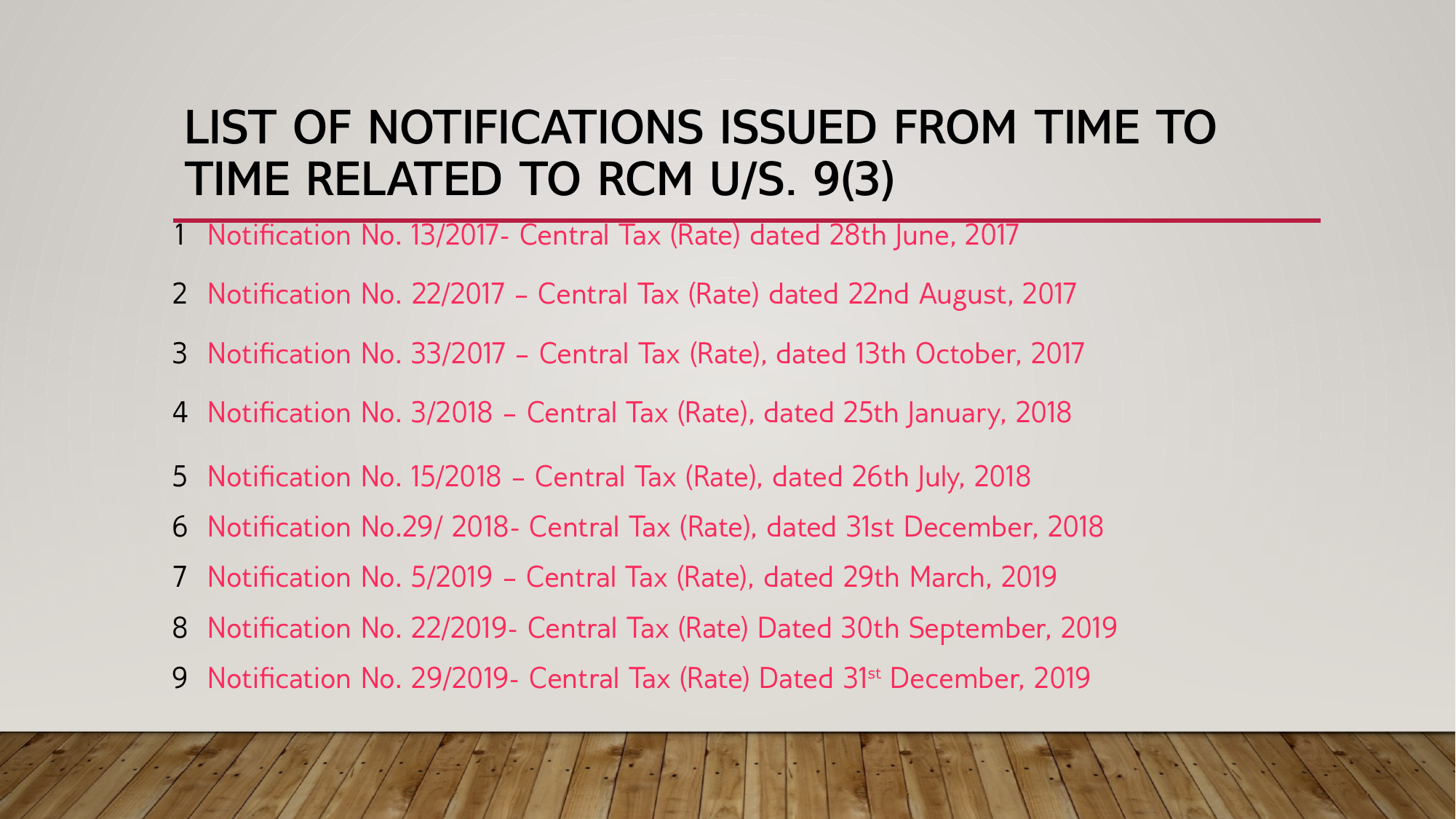

# List of Notifications issued from time to time related to RCM U/s. 9(3)
| 1 | Notification No. 13/2017- Central Tax (Rate) dated 28th June, 2017 |
| --- | --- |
| 2 | Notification No. 22/2017 – Central Tax (Rate) dated 22nd August, 2017 |
| 3 | Notification No. 33/2017 – Central Tax (Rate), dated 13th October, 2017 |
| 4 | Notification No. 3/2018 – Central Tax (Rate), dated 25th January, 2018 |
| 5 | Notification No. 15/2018 – Central Tax (Rate), dated 26th July, 2018 |
| 6 | Notification No.29/ 2018- Central Tax (Rate), dated 31st December, 2018 |
| 7 | Notification No. 5/2019 – Central Tax (Rate), dated 29th March, 2019 |
| 8 | Notification No. 22/2019- Central Tax (Rate) Dated 30th September, 2019 |
| 9 | Notification No. 29/2019- Central Tax (Rate) Dated 31st December, 2019 |